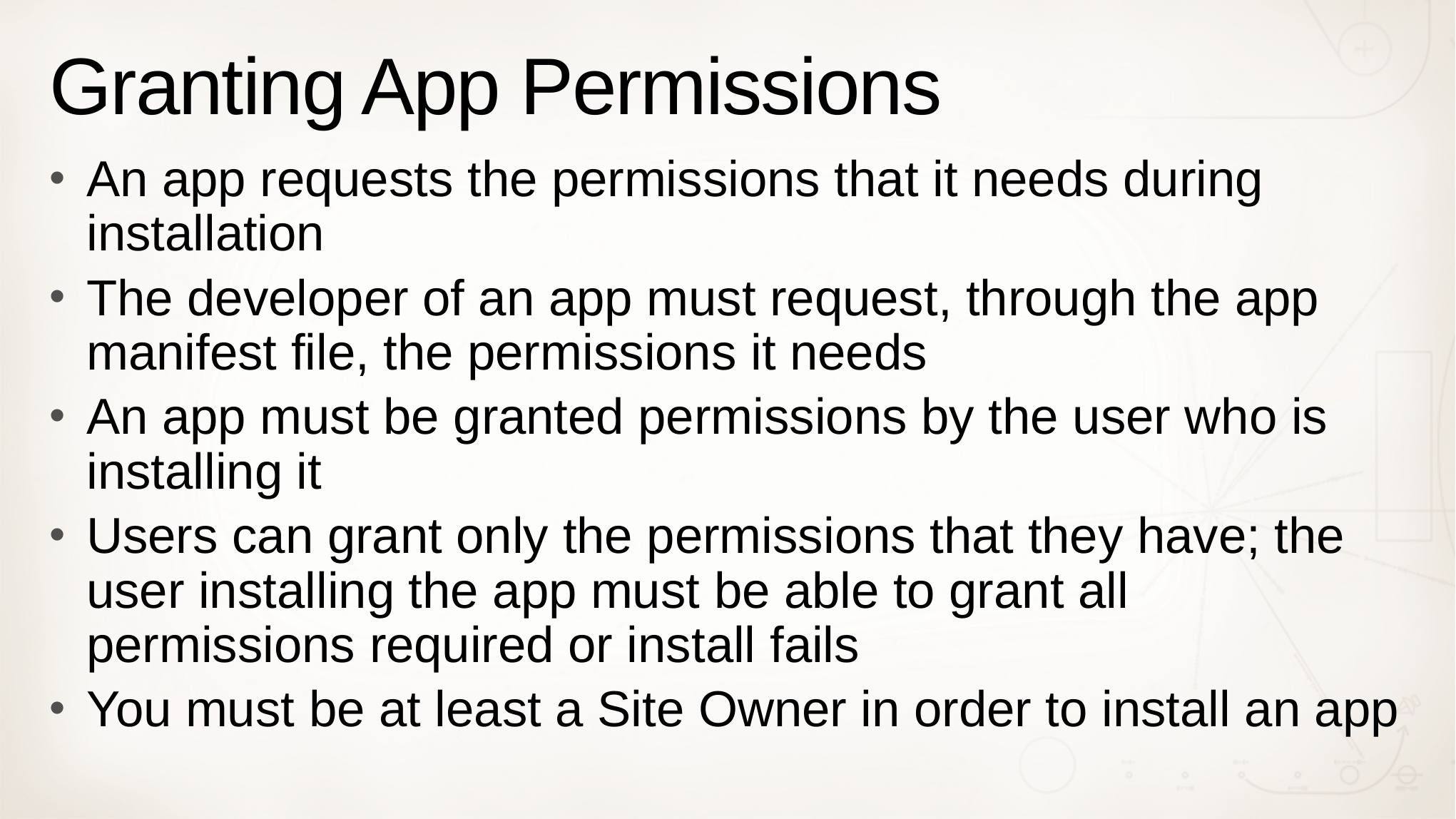

# Granting App Permissions
An app requests the permissions that it needs during installation
The developer of an app must request, through the app manifest file, the permissions it needs
An app must be granted permissions by the user who is installing it
Users can grant only the permissions that they have; the user installing the app must be able to grant all permissions required or install fails
You must be at least a Site Owner in order to install an app